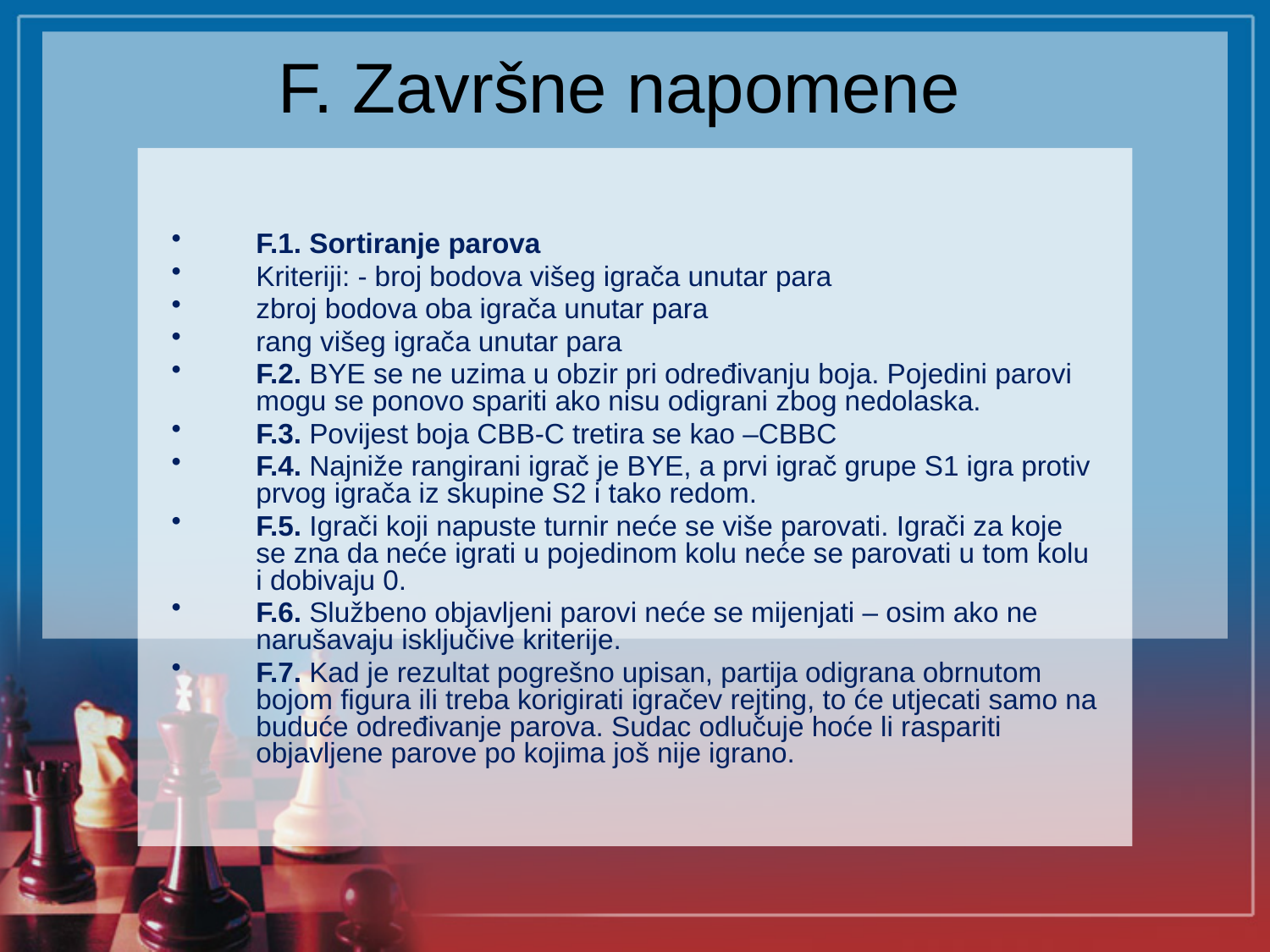

# F. Završne napomene

F.1. Sortiranje parova
Kriteriji: - broj bodova višeg igrača unutar para
zbroj bodova oba igrača unutar para
rang višeg igrača unutar para
F.2. BYE se ne uzima u obzir pri određivanju boja. Pojedini parovi mogu se ponovo spariti ako nisu odigrani zbog nedolaska.
F.3. Povijest boja CBB-C tretira se kao –CBBC
F.4. Najniže rangirani igrač je BYE, a prvi igrač grupe S1 igra protiv prvog igrača iz skupine S2 i tako redom.
F.5. Igrači koji napuste turnir neće se više parovati. Igrači za koje se zna da neće igrati u pojedinom kolu neće se parovati u tom kolu i dobivaju 0.
F.6. Službeno objavljeni parovi neće se mijenjati – osim ako ne narušavaju isključive kriterije.
F.7. Kad je rezultat pogrešno upisan, partija odigrana obrnutom bojom figura ili treba korigirati igračev rejting, to će utjecati samo na buduće određivanje parova. Sudac odlučuje hoće li raspariti objavljene parove po kojima još nije igrano.